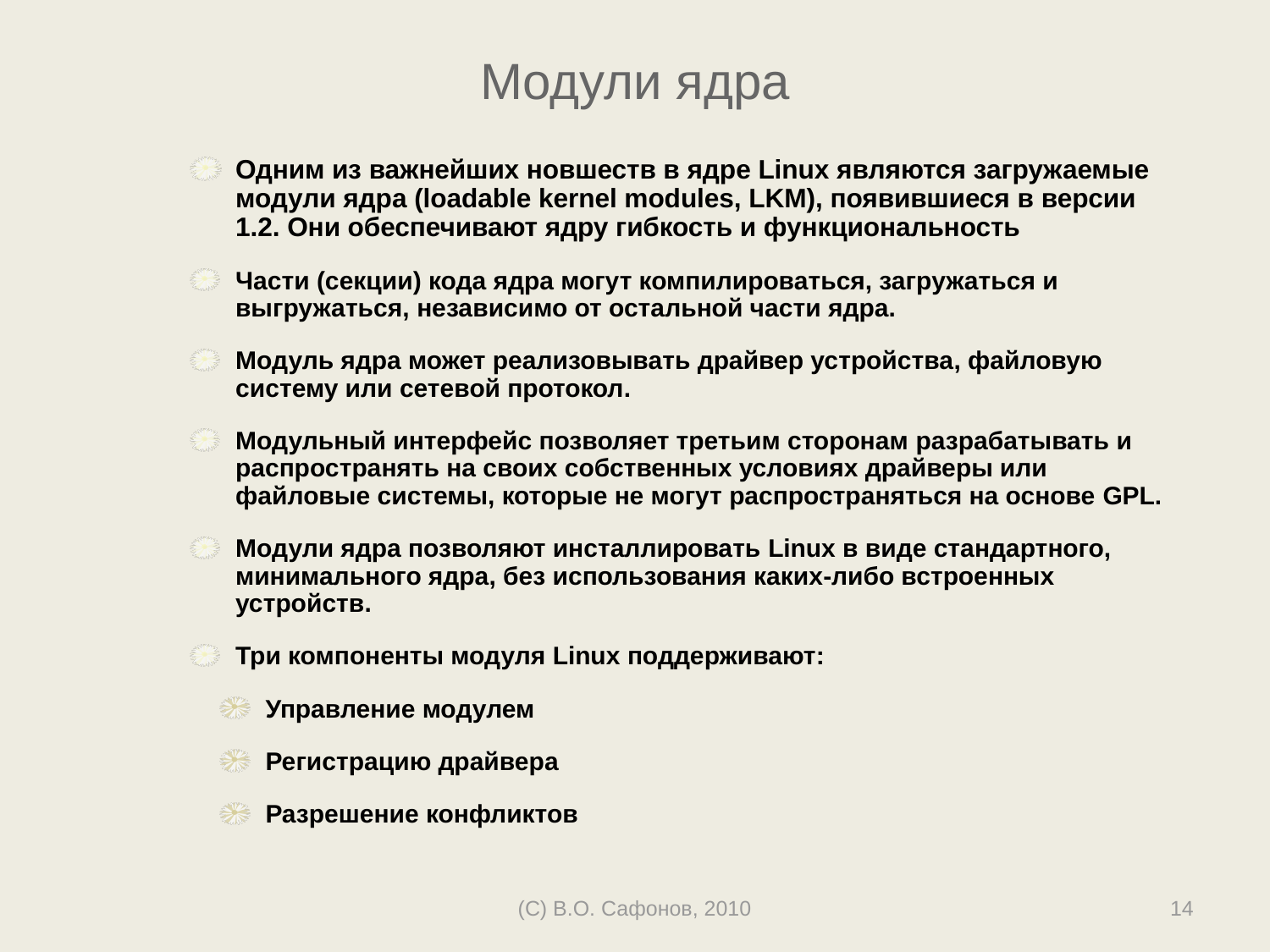

# Модули ядра
Одним из важнейших новшеств в ядре Linux являются загружаемые модули ядра (loadable kernel modules, LKM), появившиеся в версии 1.2. Они обеспечивают ядру гибкость и функциональность
Части (секции) кода ядра могут компилироваться, загружаться и выгружаться, независимо от остальной части ядра.
Модуль ядра может реализовывать драйвер устройства, файловую систему или сетевой протокол.
Модульный интерфейс позволяет третьим сторонам разрабатывать и распространять на своих собственных условиях драйверы или файловые системы, которые не могут распространяться на основе GPL.
Модули ядра позволяют инсталлировать Linux в виде стандартного, минимального ядра, без использования каких-либо встроенных устройств.
Три компоненты модуля Linux поддерживают:
Управление модулем
Регистрацию драйвера
Разрешение конфликтов
(C) В.О. Сафонов, 2010
14